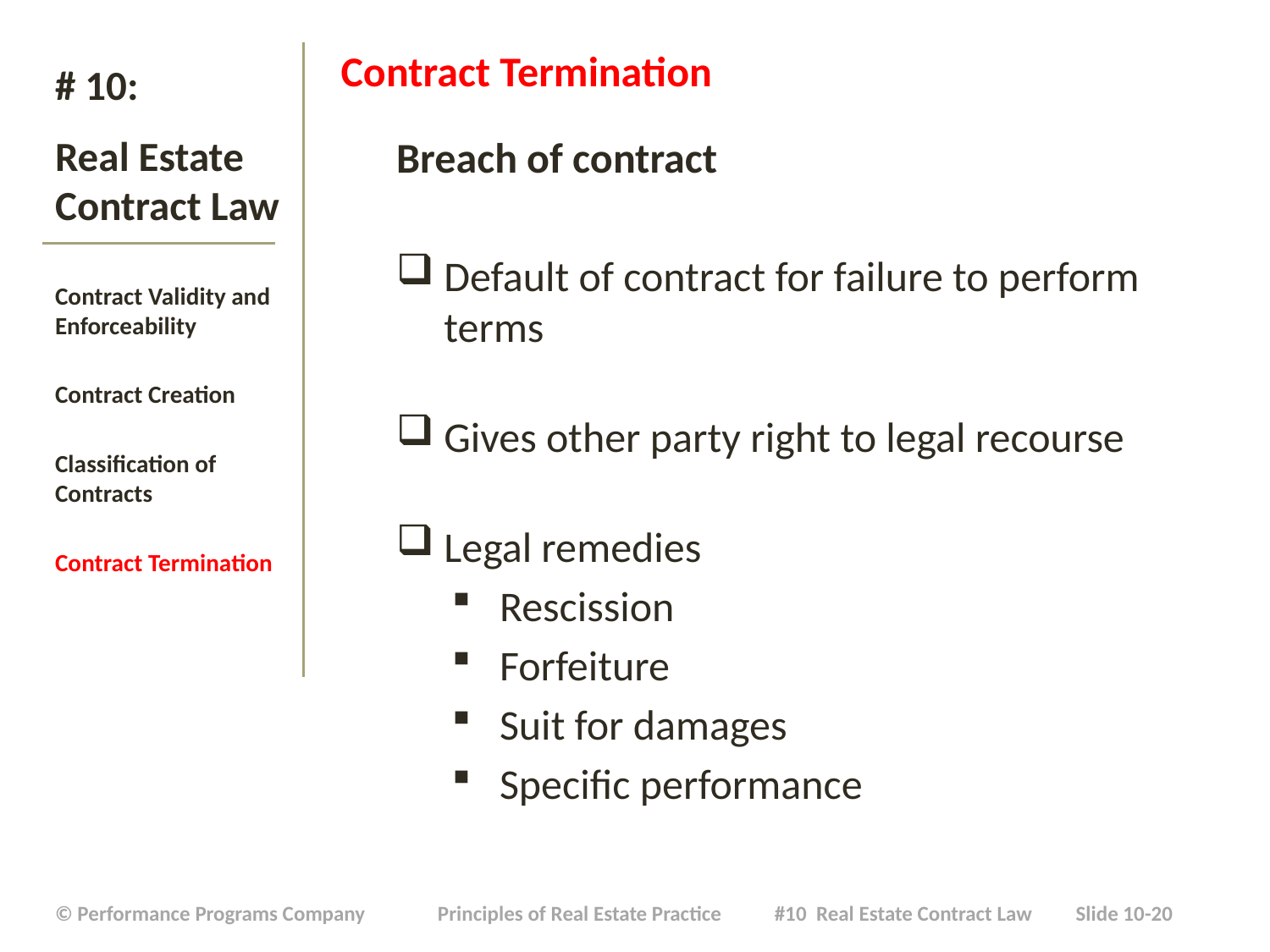

Contract Termination

Breach of contract

Default of contract for failure to perform terms
Gives other party right to legal recourse
Legal remedies
Rescission
Forfeiture
Suit for damages
Specific performance

# # 10: Real Estate Contract Law

Contract Validity and Enforceability

Contract Creation

Classification of Contracts

Contract Termination

| © Performance Programs Company Principles of Real Estate Practice #10 Real Estate Contract Law Slide 10-20 |
| --- |